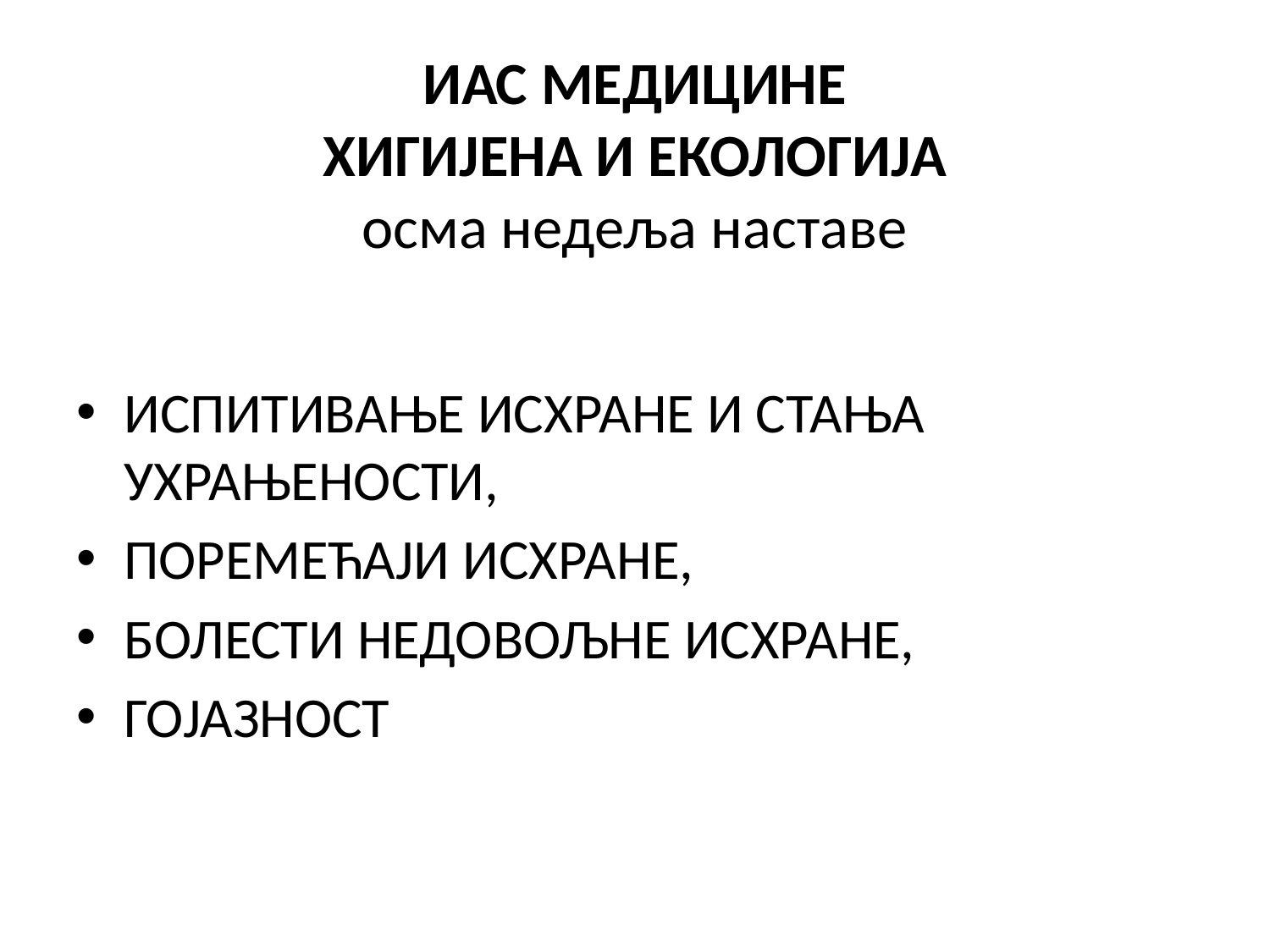

# ИАС МЕДИЦИНЕ ХИГИЈЕНА И ЕКОЛОГИЈА осма недеља наставе
ИСПИТИВАЊЕ ИСХРАНЕ И СТАЊА УХРАЊЕНОСТИ,
ПОРЕМЕЋАЈИ ИСХРАНЕ,
БОЛЕСТИ НЕДОВОЉНЕ ИСХРАНЕ,
ГОЈАЗНОСТ